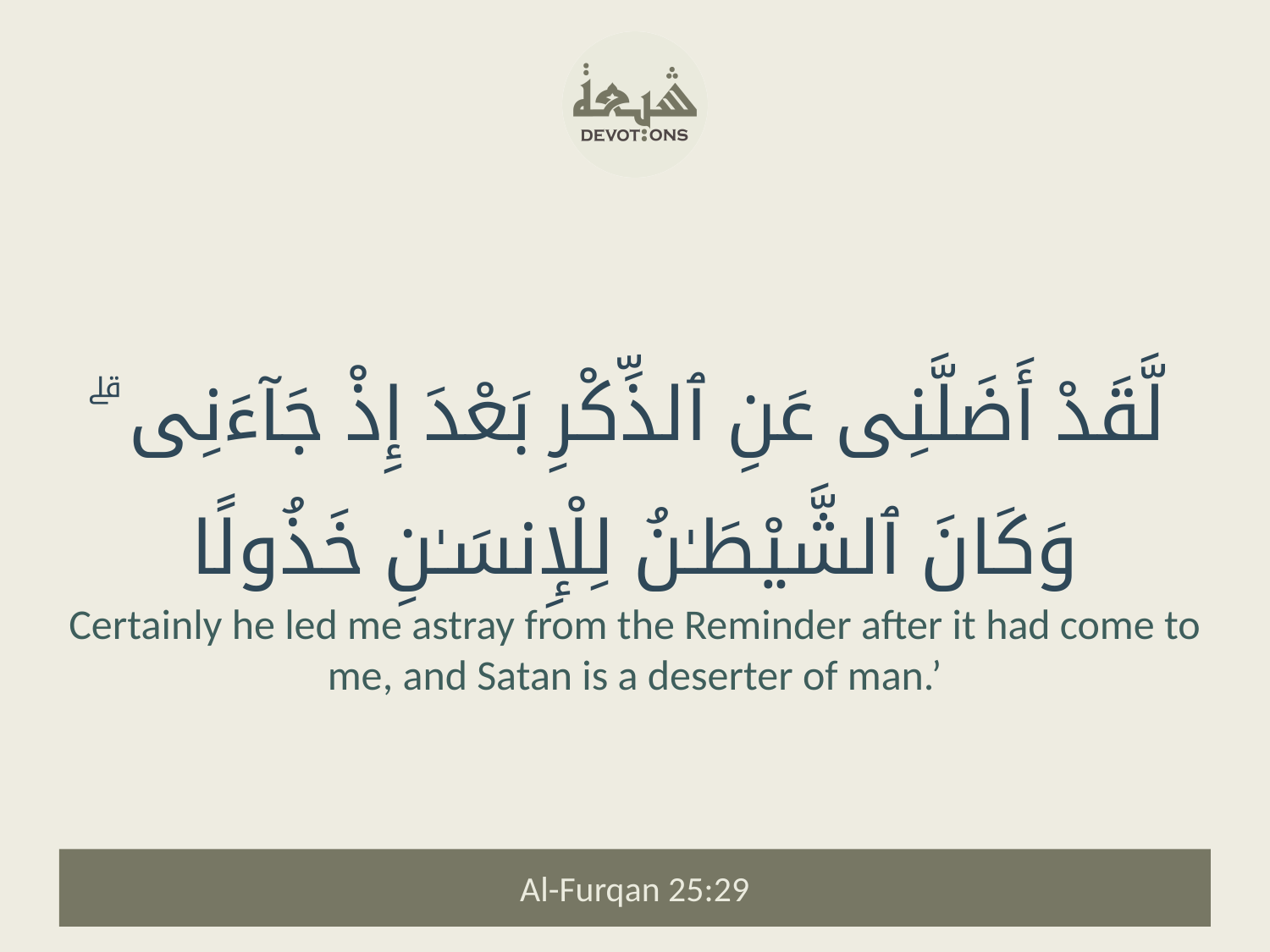

لَّقَدْ أَضَلَّنِى عَنِ ٱلذِّكْرِ بَعْدَ إِذْ جَآءَنِى ۗ وَكَانَ ٱلشَّيْطَـٰنُ لِلْإِنسَـٰنِ خَذُولًا
Certainly he led me astray from the Reminder after it had come to me, and Satan is a deserter of man.’
Al-Furqan 25:29